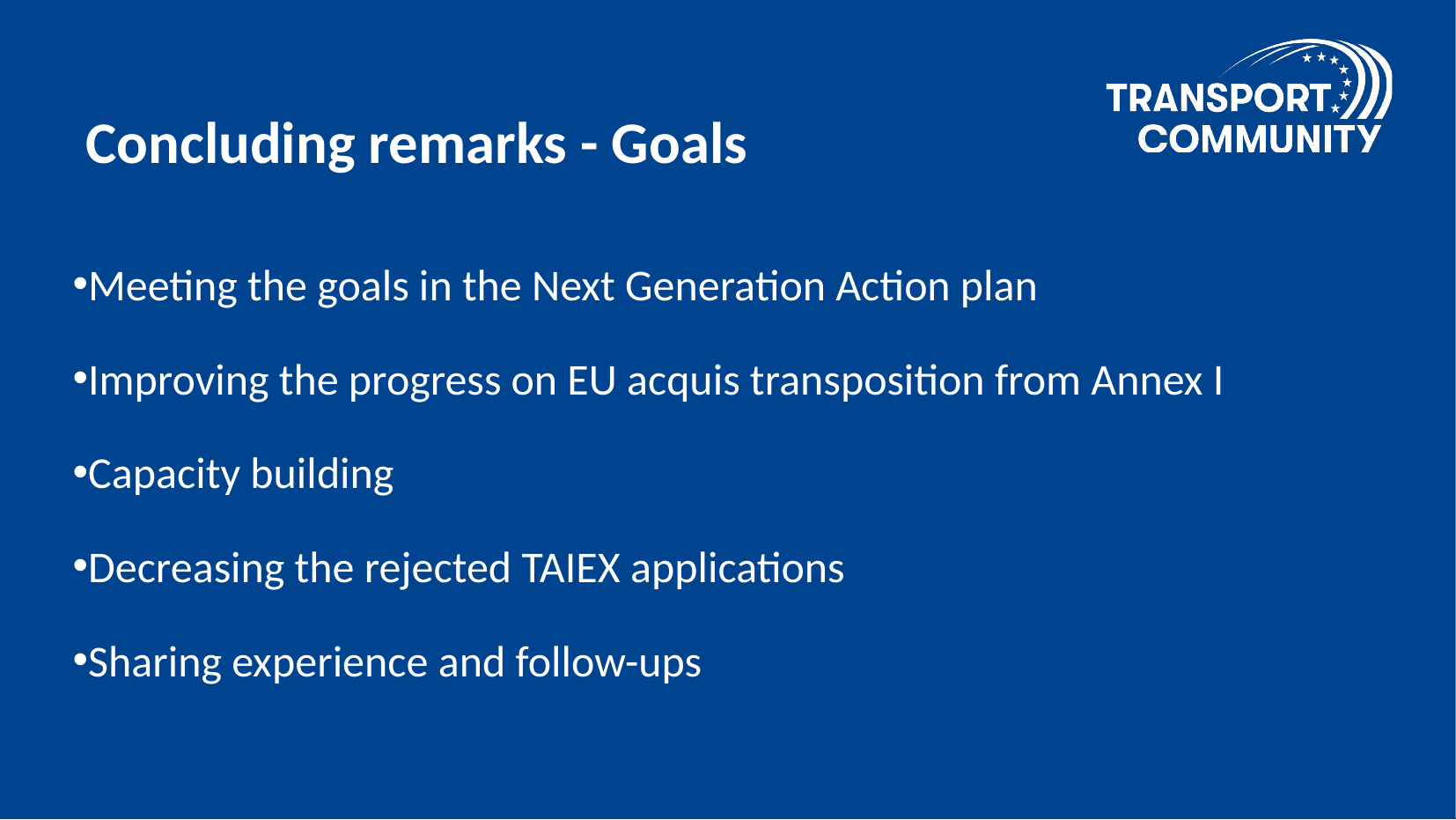

Concluding remarks - Goals
# Meeting the goals in the Next Generation Action plan
Improving the progress on EU acquis transposition from Annex I
Capacity building
Decreasing the rejected TAIEX applications
Sharing experience and follow-ups